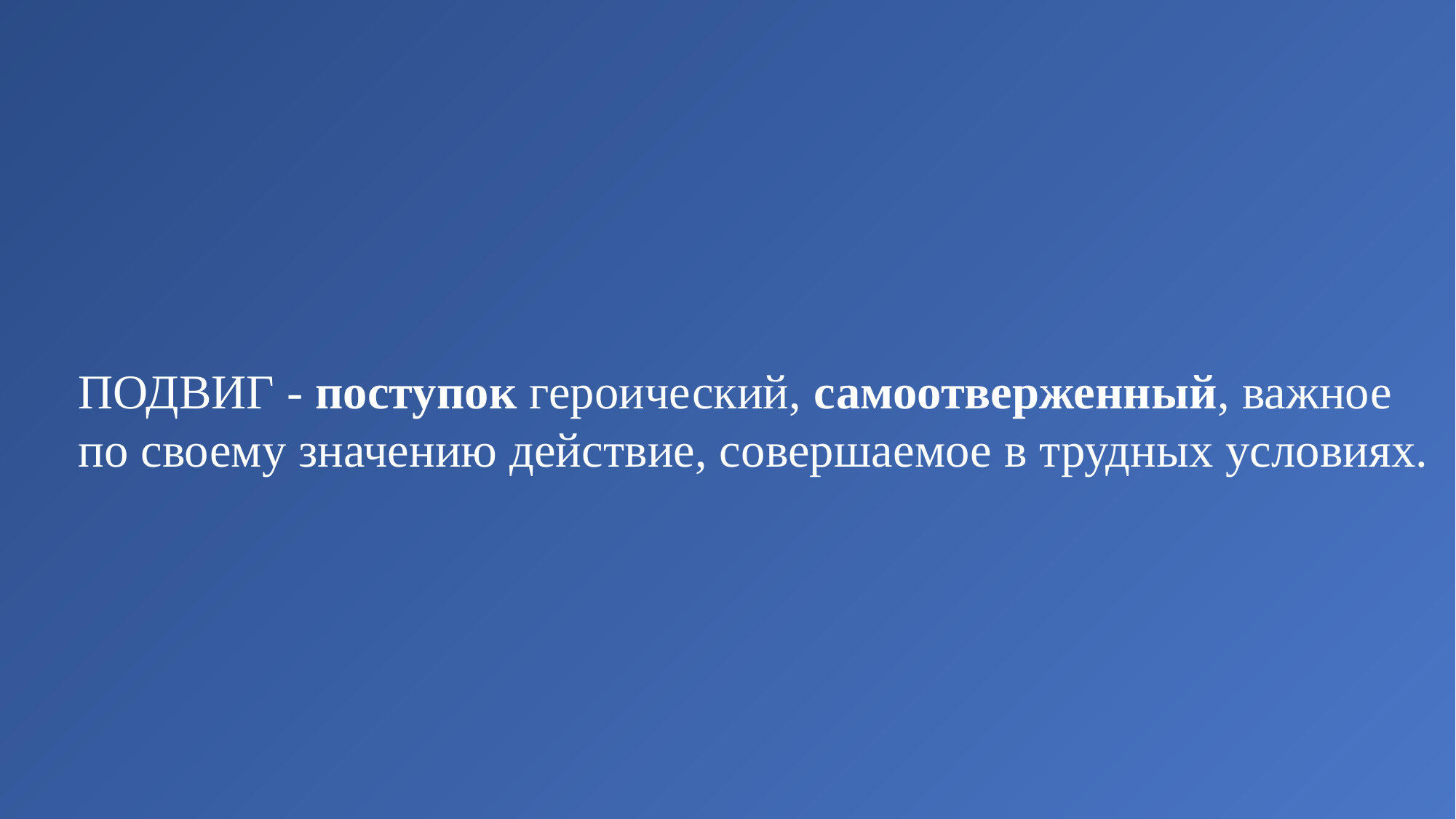

#
ПОДВИГ - поступок героический, самоотверженный, важное по своему значению действие, совершаемое в трудных условиях.